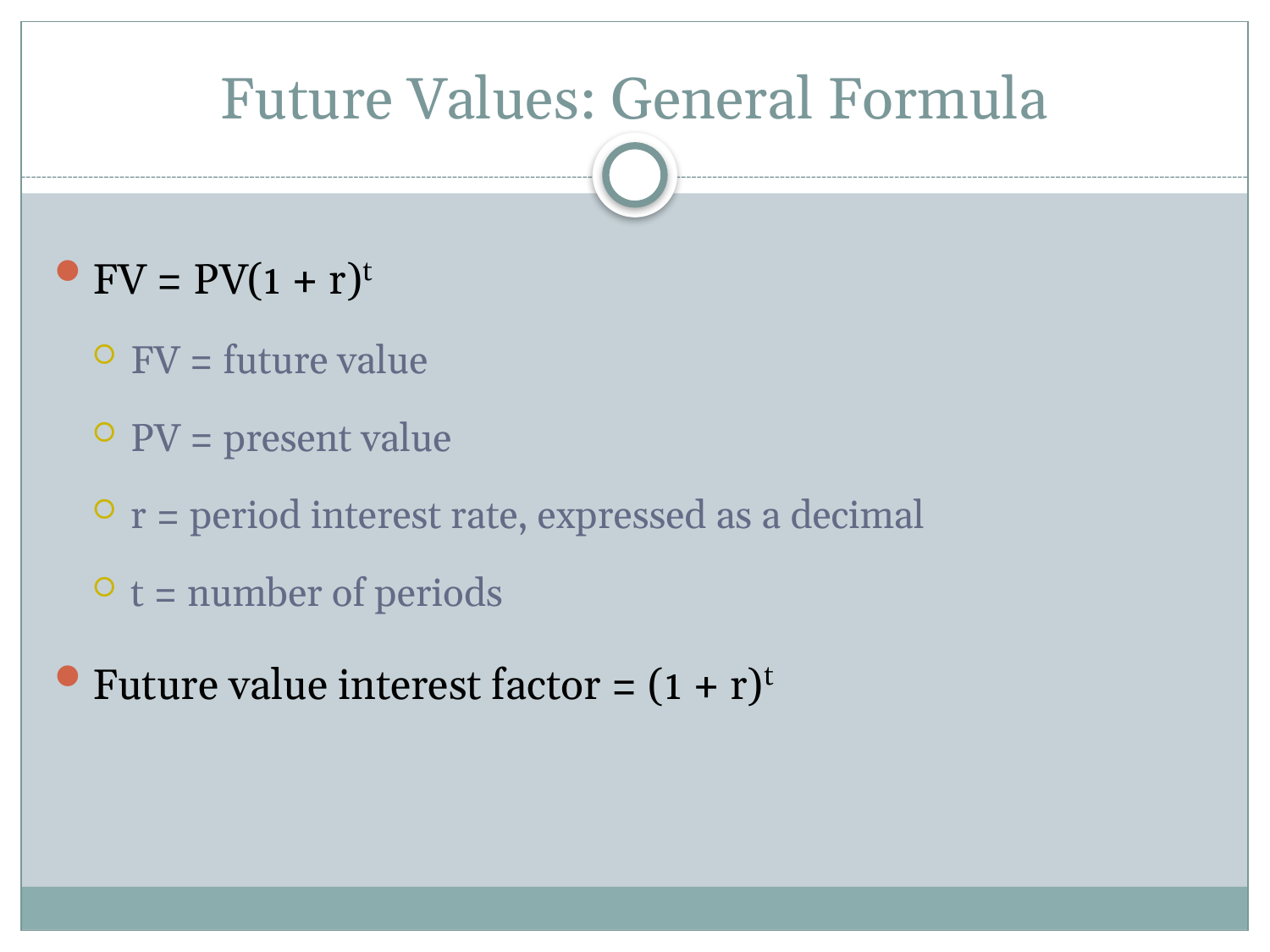

# Future Values: General Formula
FV = PV(1 + r)t
FV = future value
PV = present value
r = period interest rate, expressed as a decimal
t = number of periods
Future value interest factor = (1 + r)t